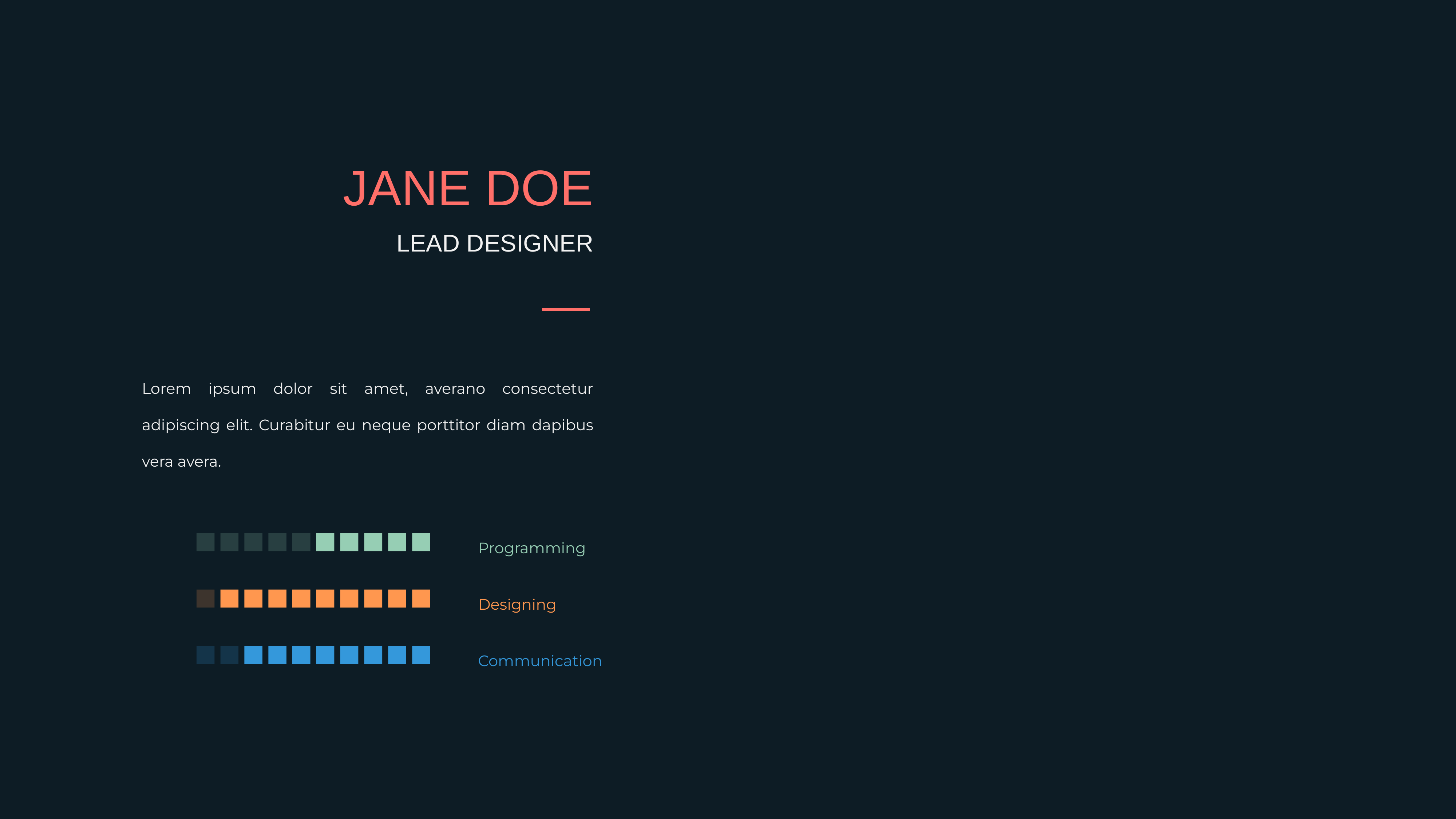

JANE DOE
LEAD DESIGNER
Lorem ipsum dolor sit amet, averano consectetur adipiscing elit. Curabitur eu neque porttitor diam dapibus vera avera.
Programming

Designing

Communication